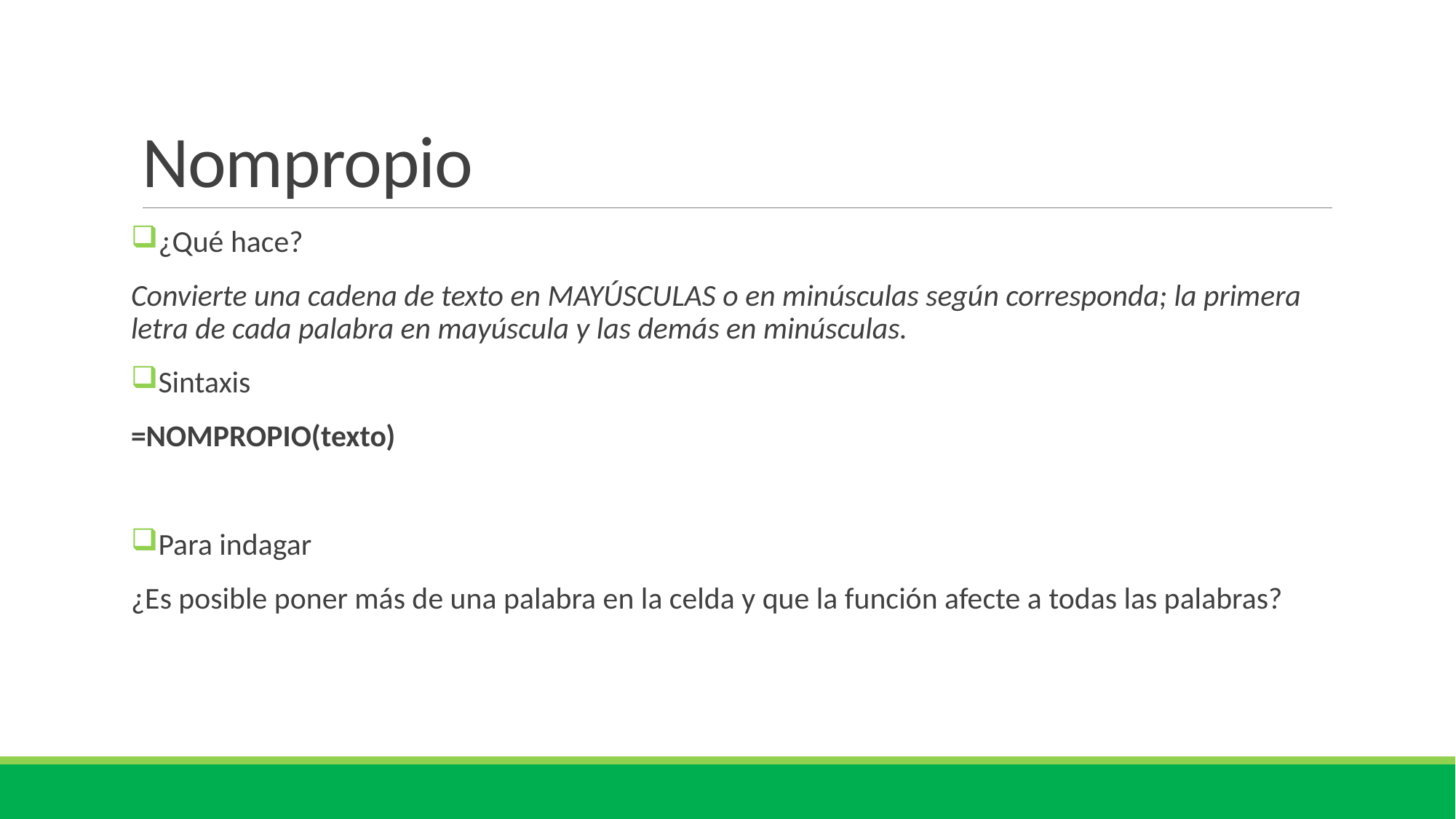

# Nompropio
¿Qué hace?
Convierte una cadena de texto en MAYÚSCULAS o en minúsculas según corresponda; la primera letra de cada palabra en mayúscula y las demás en minúsculas.
Sintaxis
=NOMPROPIO(texto)

Para indagar
¿Es posible poner más de una palabra en la celda y que la función afecte a todas las palabras?